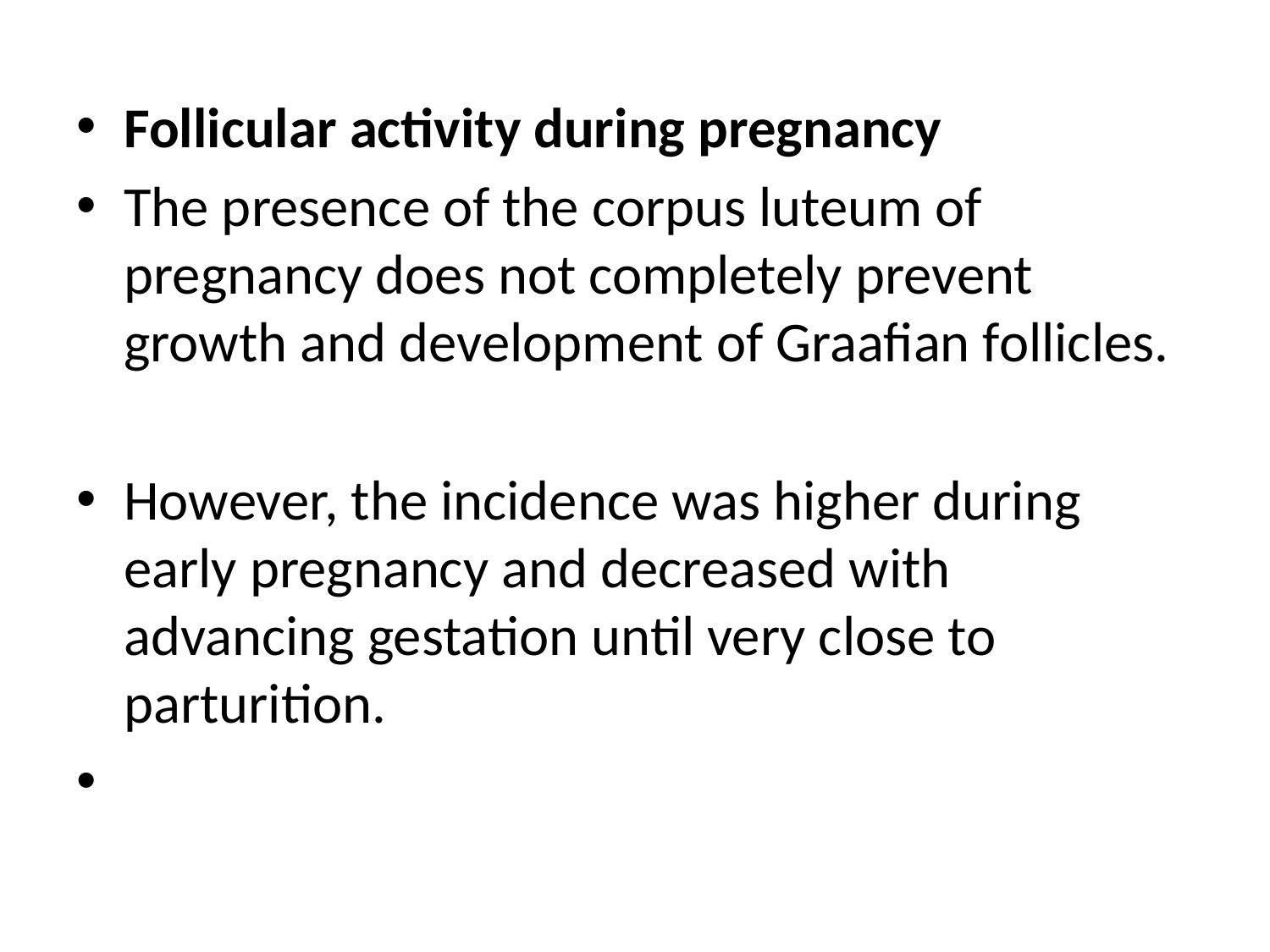

Follicular activity during pregnancy
The presence of the corpus luteum of pregnancy does not completely prevent growth and development of Graafian follicles.

However, the incidence was higher during early pregnancy and decreased with advancing gestation until very close to parturition.